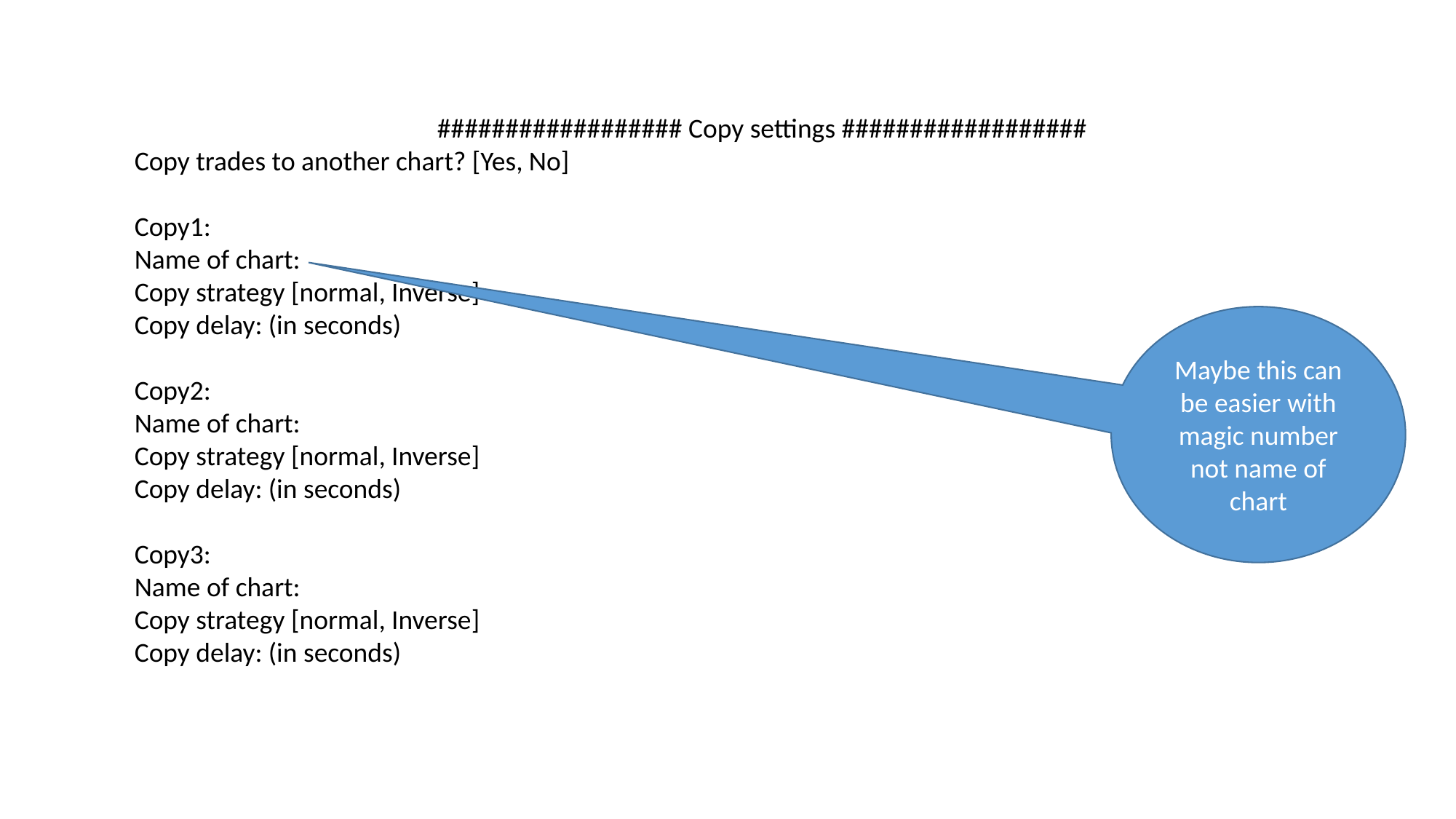

################## Copy settings ##################
Copy trades to another chart? [Yes, No]

Copy1:
Name of chart:
Copy strategy [normal, Inverse]
Copy delay: (in seconds)

Copy2:
Name of chart:
Copy strategy [normal, Inverse]
Copy delay: (in seconds)

Copy3:
Name of chart:
Copy strategy [normal, Inverse]
Copy delay: (in seconds)
Maybe this can be easier with magic number not name of chart